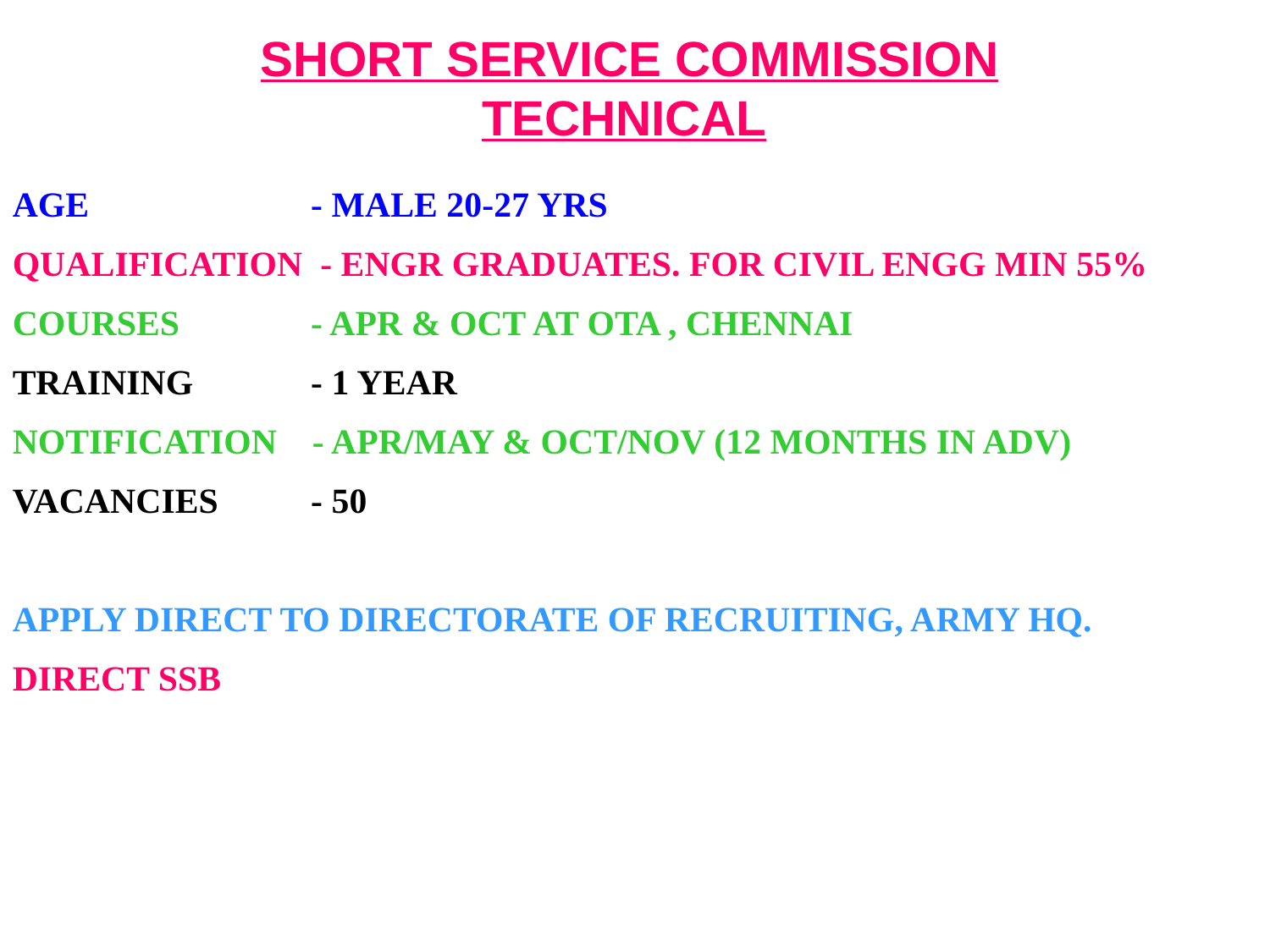

SHORT SERVICE COMMISSION
TECHNICAL
AGE		     - MALE 20-27 YRS
QUALIFICATION  - ENGR GRADUATES. FOR CIVIL ENGG MIN 55%
COURSES	     - APR & OCT AT OTA , CHENNAI
TRAINING	     - 1 YEAR
NOTIFICATION    - APR/MAY & OCT/NOV (12 MONTHS IN ADV)
VACANCIES	     - 50

APPLY DIRECT TO DIRECTORATE OF RECRUITING, ARMY HQ.
DIRECT SSB